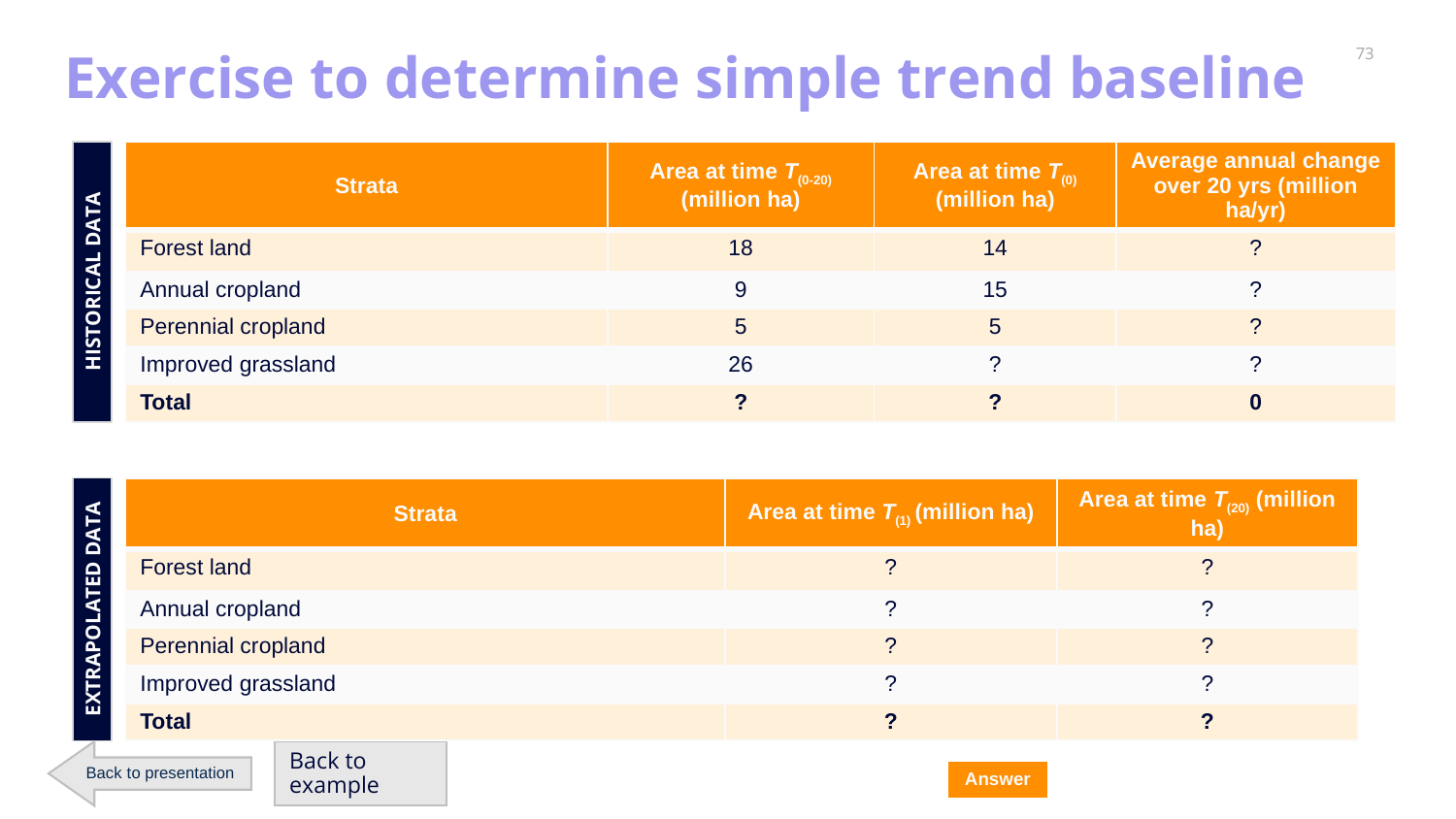

Exercise to determine simple trend baseline
| Strata | Area at time T(0-20) (million ha) | Area at time T(0) (million ha) | Average annual change over 20 yrs (million ha/yr) |
| --- | --- | --- | --- |
| Forest land | 18 | 14 | ? |
| Annual cropland | 9 | 15 | ? |
| Perennial cropland | 5 | 5 | ? |
| Improved grassland | 26 | ? | ? |
| Total | ? | ? | 0 |
Historical data
| Strata | Area at time T(1) (million ha) | Area at time T(20) (million ha) |
| --- | --- | --- |
| Forest land | ? | ? |
| Annual cropland | ? | ? |
| Perennial cropland | ? | ? |
| Improved grassland | ? | ? |
| Total | ? | ? |
Extrapolated data
Back to presentation
Back to example

Answer